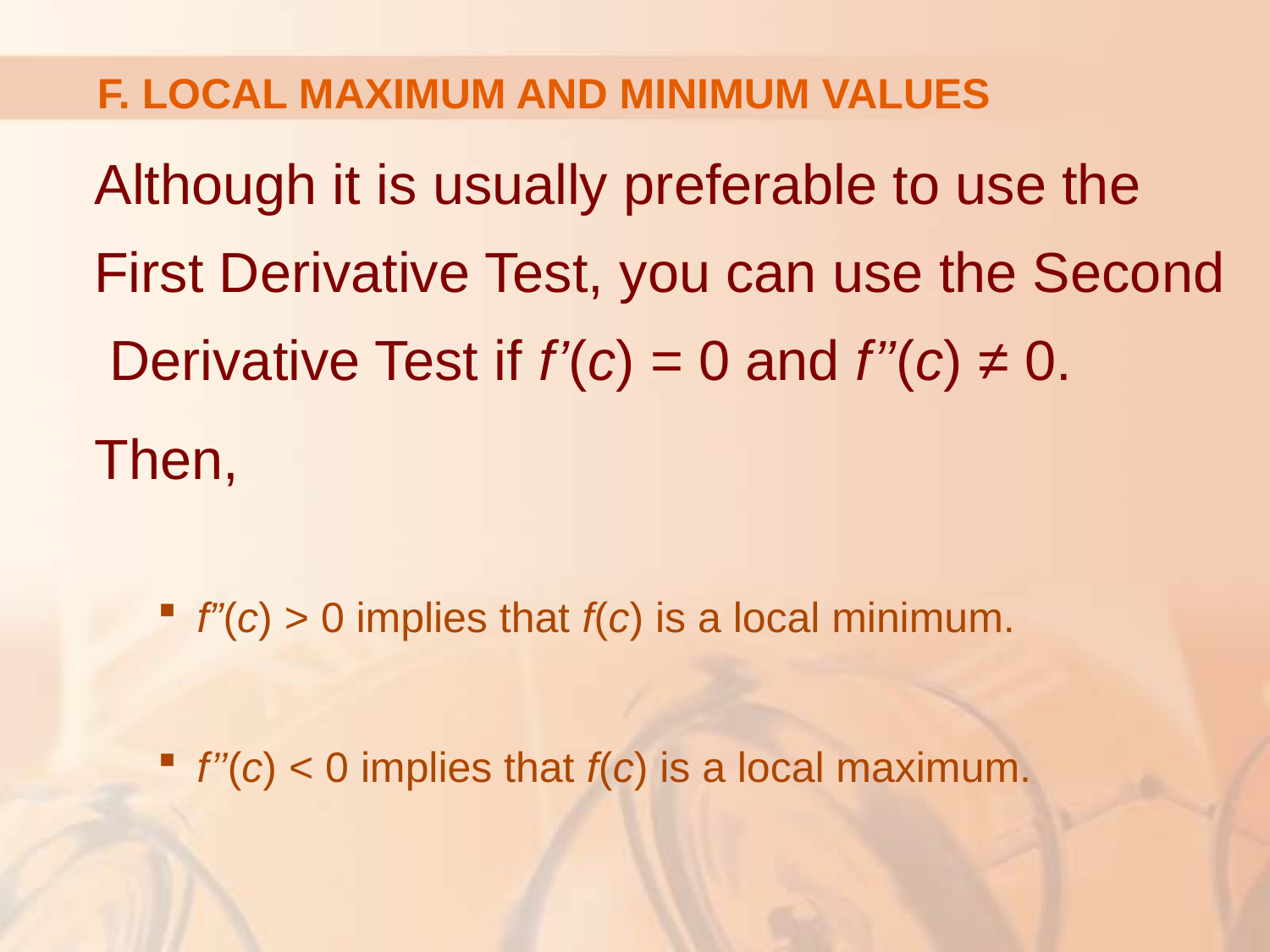

# F. LOCAL MAXIMUM AND MINIMUM VALUES
Although it is usually preferable to use the First Derivative Test, you can use the Second  Derivative Test if f’(c) = 0 and f’’(c) ≠ 0.
Then,

f”(c) > 0 implies that f(c) is a local minimum.

f’’(c) < 0 implies that f(c) is a local maximum.